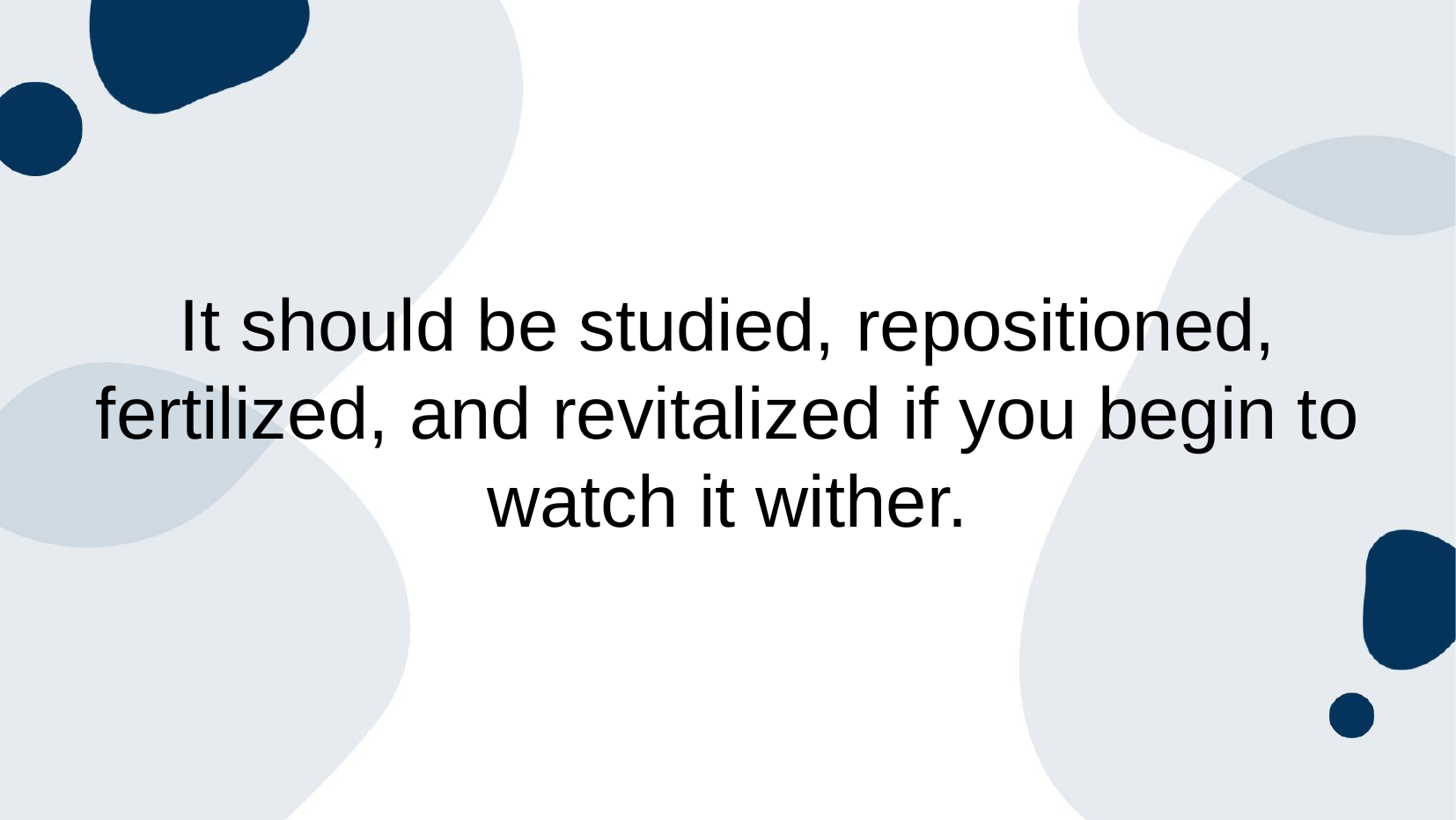

It should be studied, repositioned, fertilized, and revitalized if you begin to watch it wither.